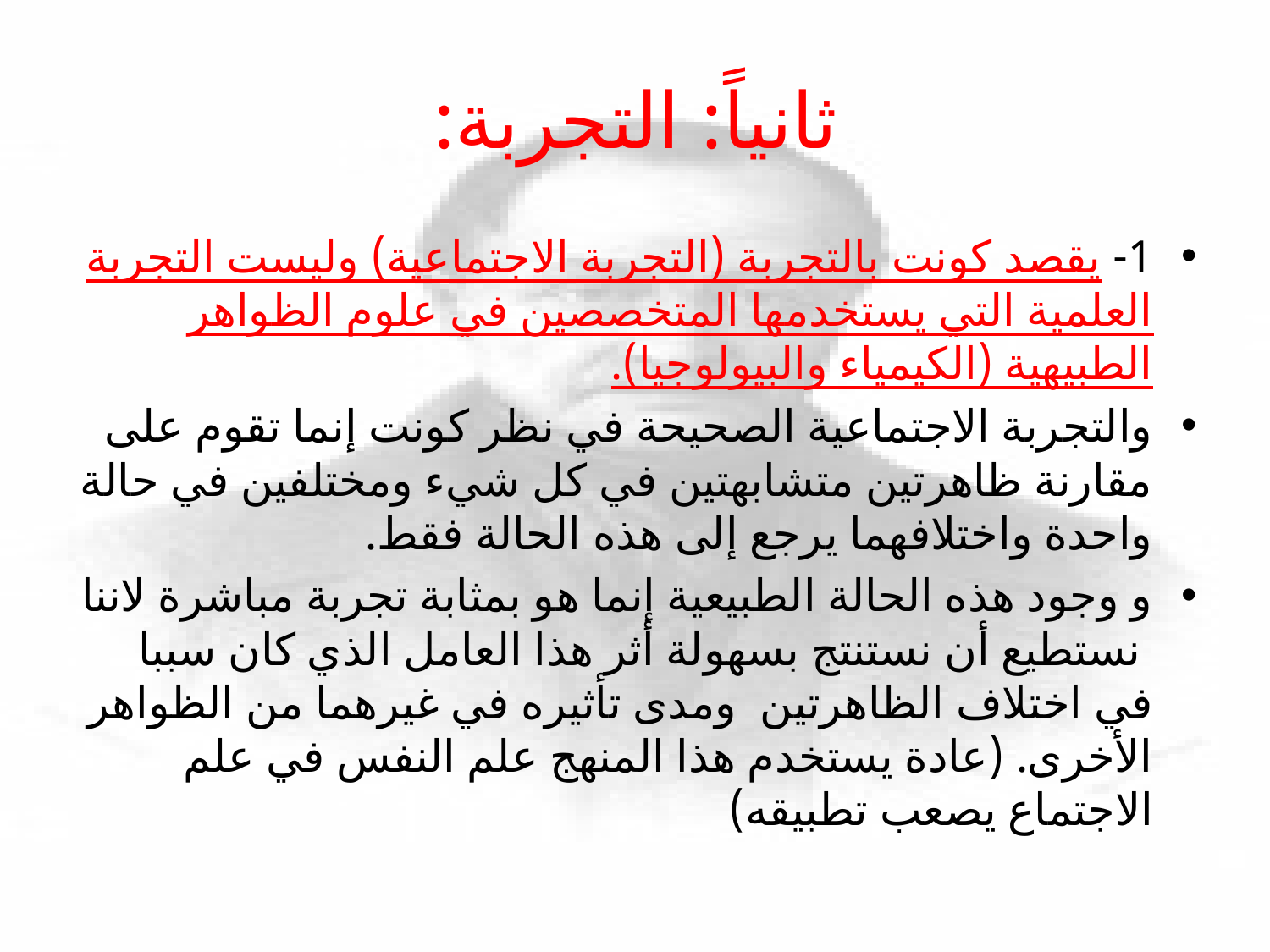

# ثانياً: التجربة:
1- يقصد كونت بالتجربة (التجربة الاجتماعية) وليست التجربة العلمية التي يستخدمها المتخصصين في علوم الظواهر الطبيهية (الكيمياء والبيولوجيا).
والتجربة الاجتماعية الصحيحة في نظر كونت إنما تقوم على مقارنة ظاهرتين متشابهتين في كل شيء ومختلفين في حالة واحدة واختلافهما يرجع إلى هذه الحالة فقط.
و وجود هذه الحالة الطبيعية إنما هو بمثابة تجربة مباشرة لاننا  نستطيع أن نستنتج بسهولة أثر هذا العامل الذي كان سببا في اختلاف الظاهرتين  ومدى تأثيره في غيرهما من الظواهر الأخرى. (عادة يستخدم هذا المنهج علم النفس في علم الاجتماع يصعب تطبيقه)